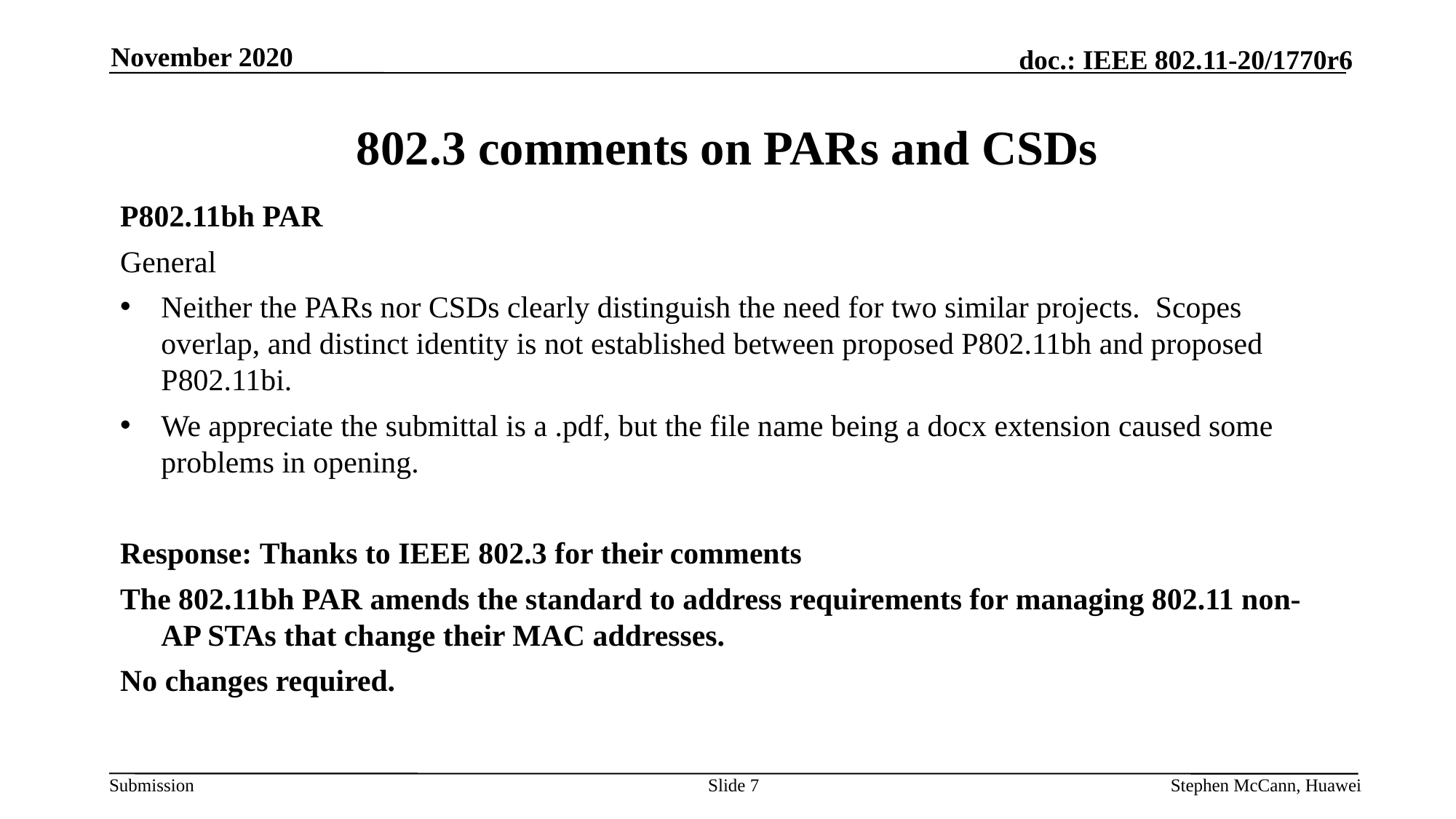

November 2020
# 802.3 comments on PARs and CSDs
P802.11bh PAR
General
Neither the PARs nor CSDs clearly distinguish the need for two similar projects.  Scopes overlap, and distinct identity is not established between proposed P802.11bh and proposed P802.11bi.
We appreciate the submittal is a .pdf, but the file name being a docx extension caused some problems in opening.

Response: Thanks to IEEE 802.3 for their comments
The 802.11bh PAR amends the standard to address requirements for managing 802.11 non-AP STAs that change their MAC addresses.
No changes required.
Slide 7
Stephen McCann, Huawei